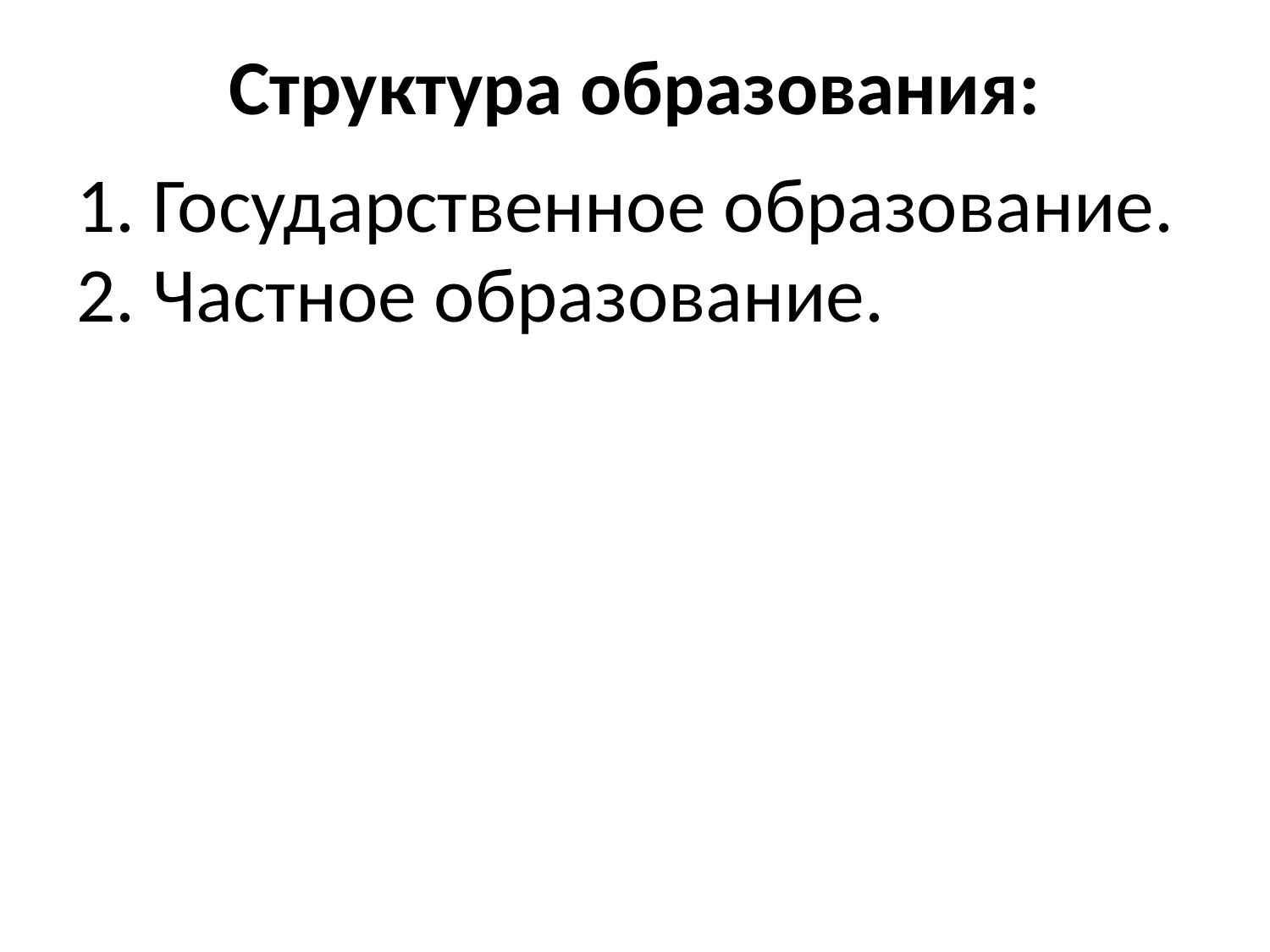

# Структура образования:
1. Государственное образование.
2. Частное образование.